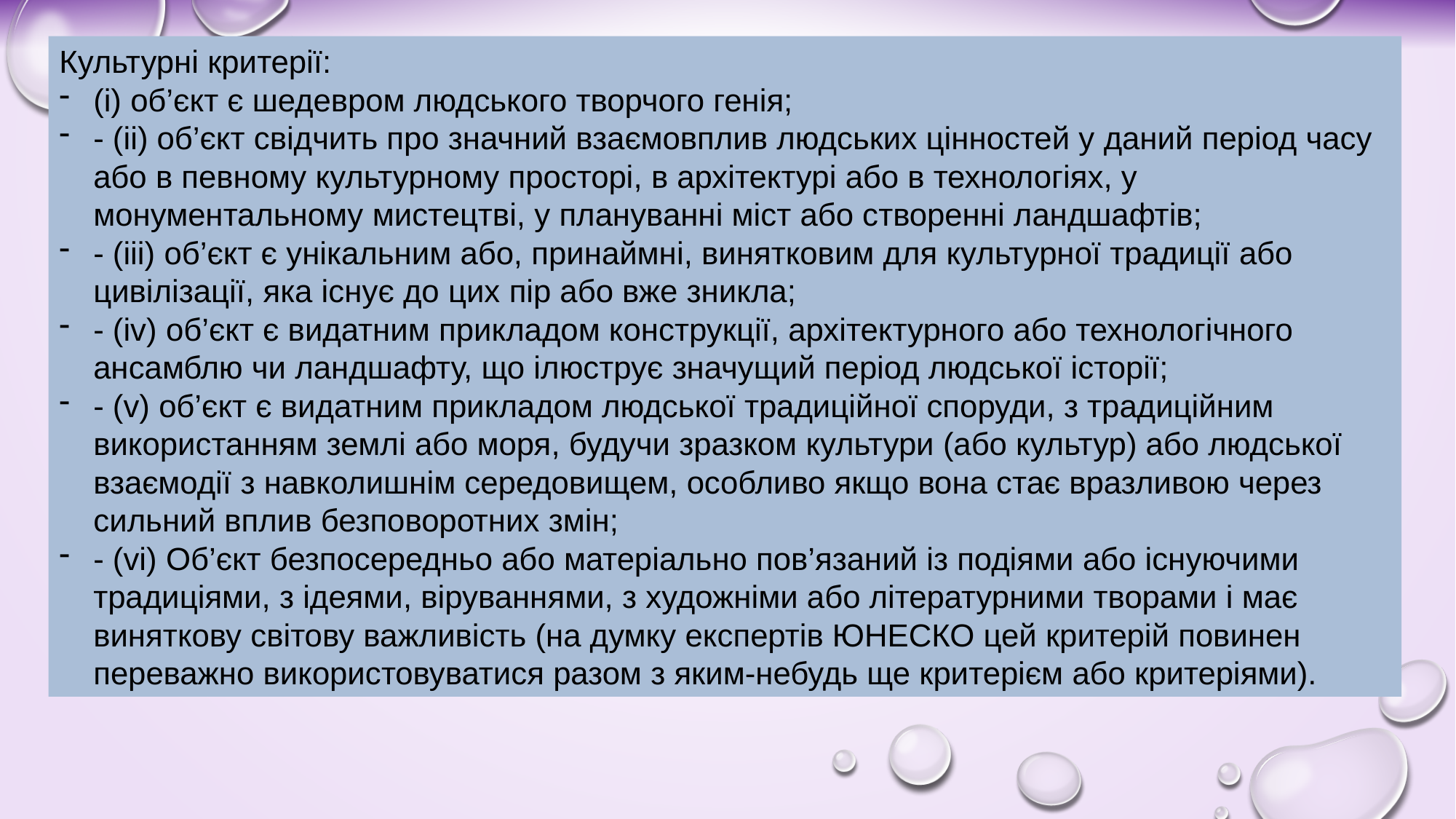

Культурні критерії:
(і) об’єкт є шедевром людського творчого генія;
- (іі) об’єкт свідчить про значний взаємовплив людських цінностей у даний період часу або в певному культурному просторі, в архітектурі або в технологіях, у монументальному мистецтві, у плануванні міст або створенні ландшафтів;
- (iii) об’єкт є унікальним або, принаймні, винятковим для культурної традиції або цивілізації, яка існує до цих пір або вже зникла;
- (iv) об’єкт є видатним прикладом конструкції, архітектурного або технологічного ансамблю чи ландшафту, що ілюструє значущий період людської історії;
- (v) об’єкт є видатним прикладом людської традиційної споруди, з традиційним використанням землі або моря, будучи зразком культури (або культур) або людської взаємодії з навколишнім середовищем, особливо якщо вона стає вразливою через сильний вплив безповоротних змін;
- (vi) Об’єкт безпосередньо або матеріально пов’язаний із подіями або існуючими традиціями, з ідеями, віруваннями, з художніми або літературними творами і має виняткову світову важливість (на думку експертів ЮНЕСКО цей критерій повинен переважно використовуватися разом з яким-небудь ще критерієм або критеріями).